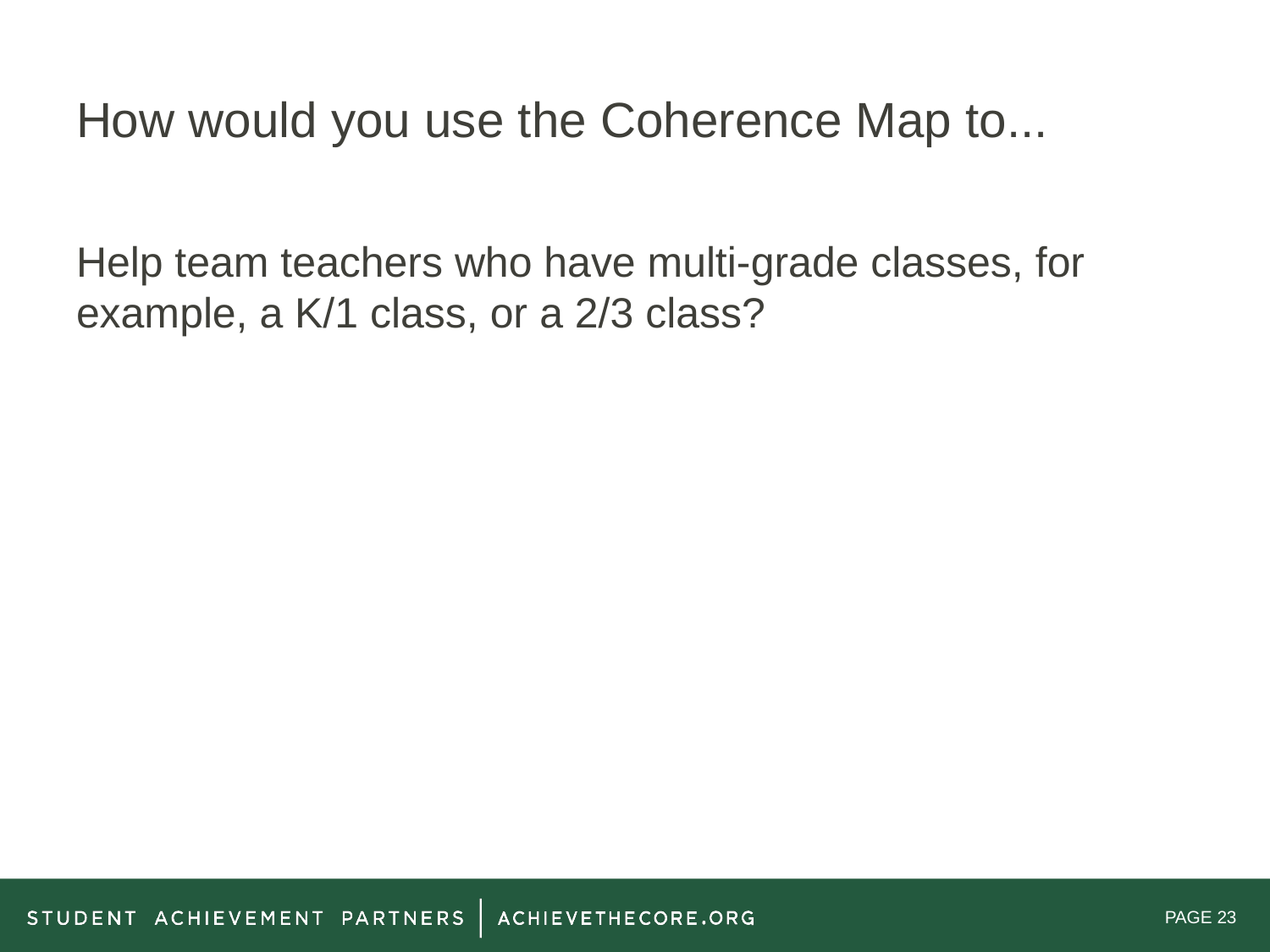

# How would you use the Coherence Map to...
Help team teachers who have multi-grade classes, for example, a K/1 class, or a 2/3 class?